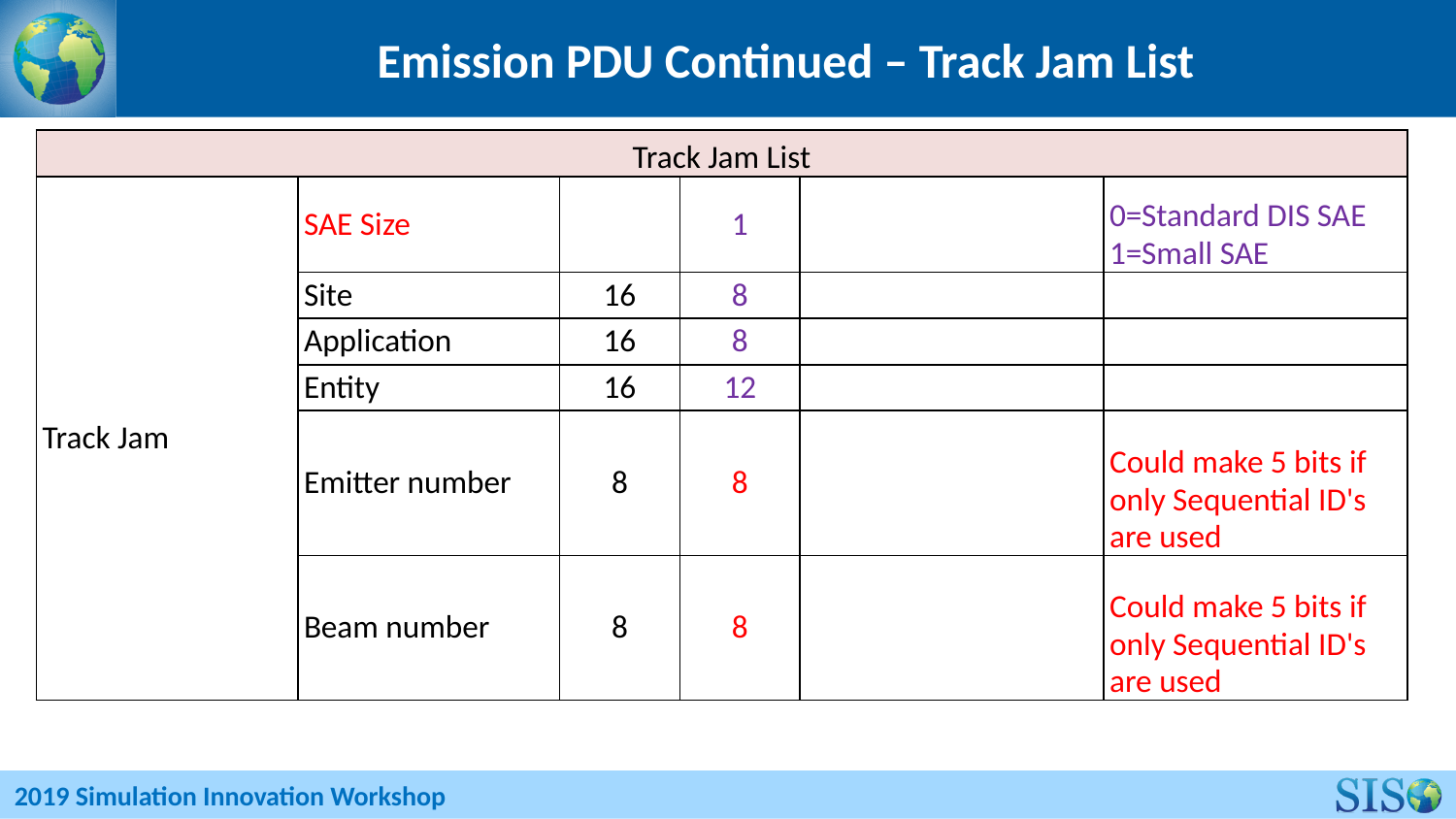

# Emission PDU Continued – Track Jam List
| Track Jam List |  |  |  |  |  |
| --- | --- | --- | --- | --- | --- |
| Track Jam | SAE Size |  | 1 |  | 0=Standard DIS SAE 1=Small SAE |
|  | Site | 16 | 8 |  |  |
|  | Application | 16 | 8 |  |  |
|  | Entity | 16 | 12 |  |  |
|  | Emitter number | 8 | 8 |  | Could make 5 bits if only Sequential ID's are used |
|  | Beam number | 8 | 8 |  | Could make 5 bits if only Sequential ID's are used |